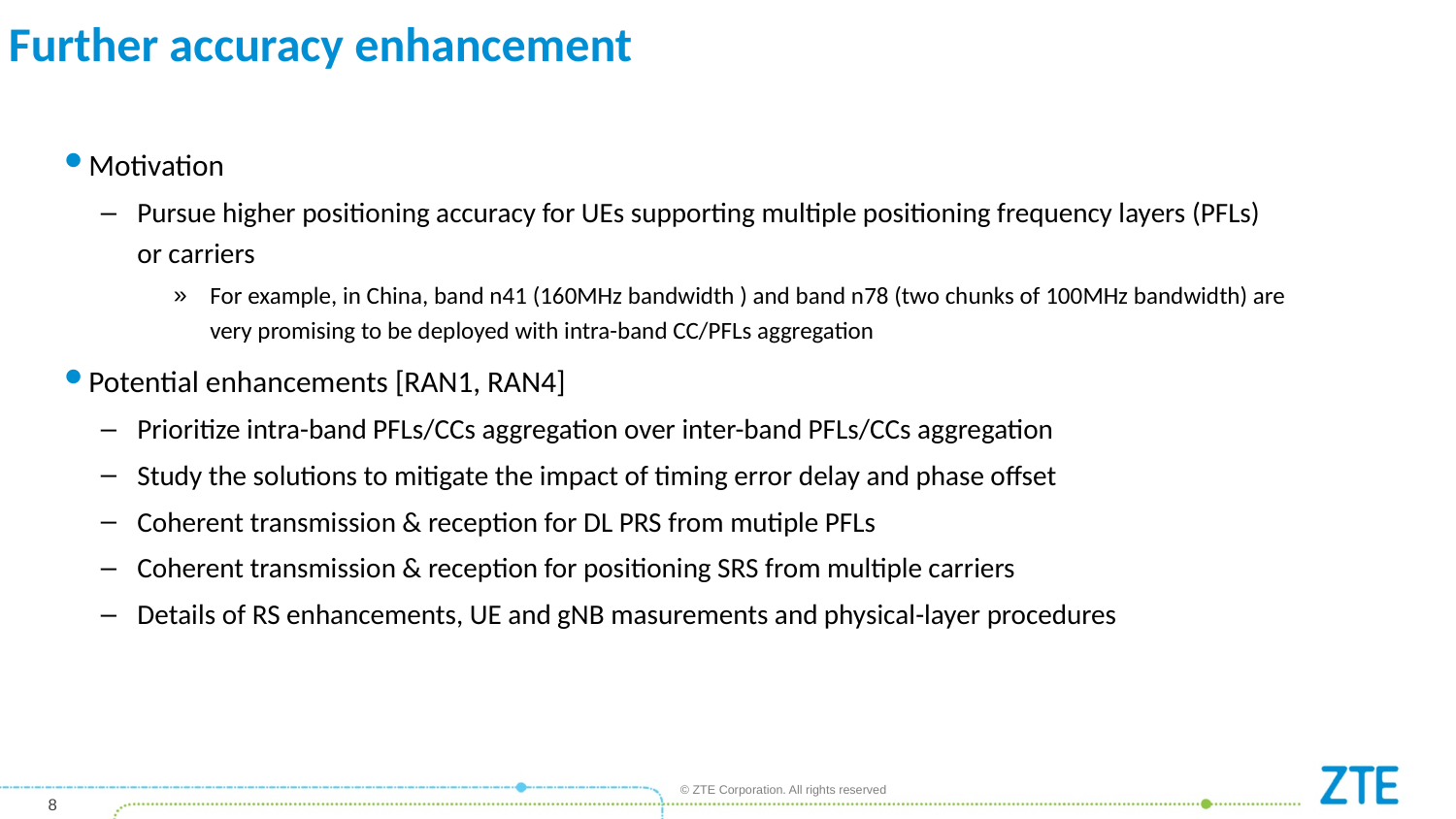

# Further accuracy enhancement
Motivation
Pursue higher positioning accuracy for UEs supporting multiple positioning frequency layers (PFLs) or carriers
For example, in China, band n41 (160MHz bandwidth ) and band n78 (two chunks of 100MHz bandwidth) are very promising to be deployed with intra-band CC/PFLs aggregation
Potential enhancements [RAN1, RAN4]
Prioritize intra-band PFLs/CCs aggregation over inter-band PFLs/CCs aggregation
Study the solutions to mitigate the impact of timing error delay and phase offset
Coherent transmission & reception for DL PRS from mutiple PFLs
Coherent transmission & reception for positioning SRS from multiple carriers
Details of RS enhancements, UE and gNB masurements and physical-layer procedures